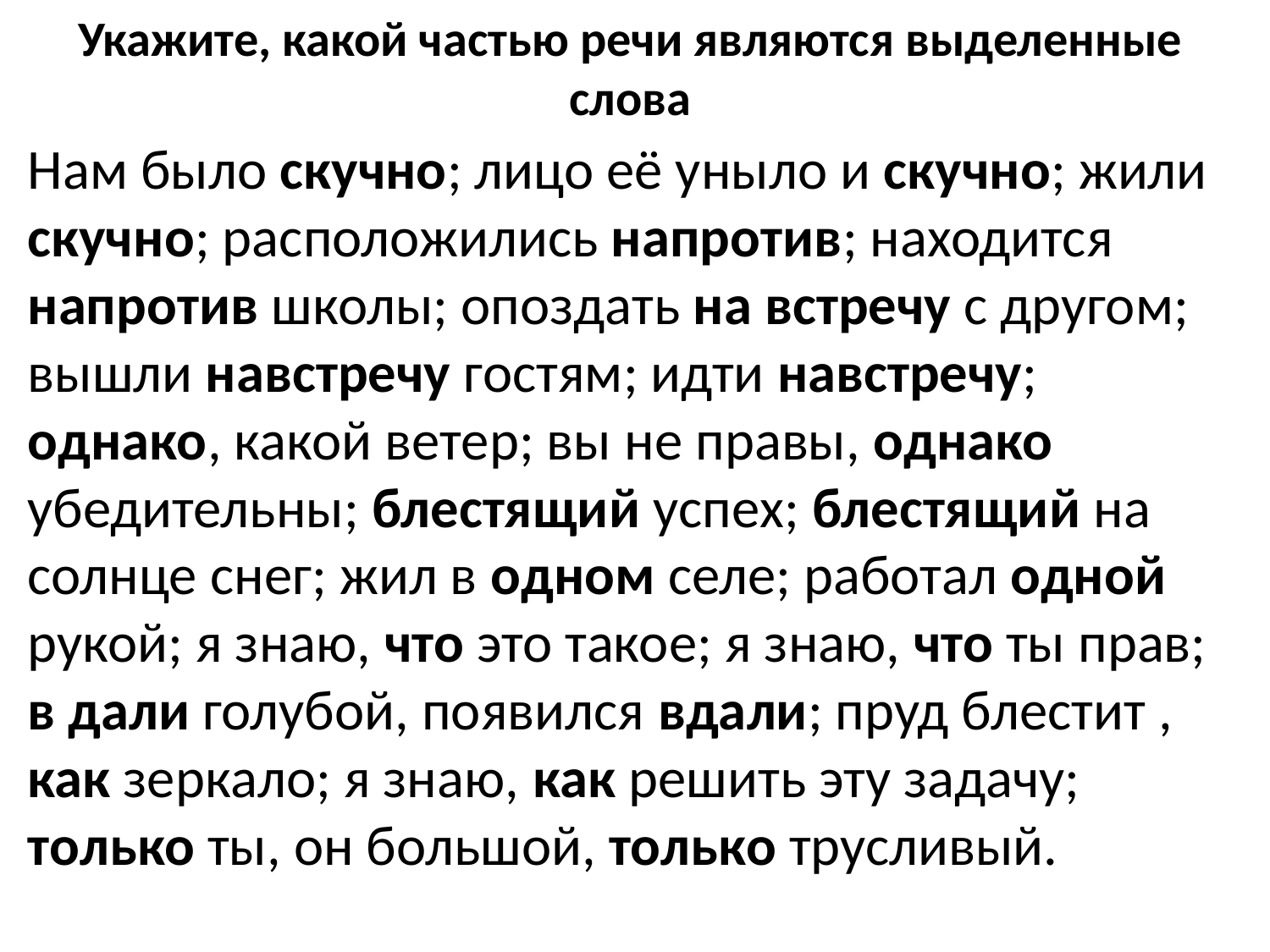

# Укажите, какой частью речи являются выделенные слова
Нам было скучно; лицо её уныло и скучно; жили скучно; расположились напротив; находится напротив школы; опоздать на встречу с другом; вышли навстречу гостям; идти навстречу; однако, какой ветер; вы не правы, однако убедительны; блестящий успех; блестящий на солнце снег; жил в одном селе; работал одной рукой; я знаю, что это такое; я знаю, что ты прав; в дали голубой, появился вдали; пруд блестит , как зеркало; я знаю, как решить эту задачу; только ты, он большой, только трусливый.